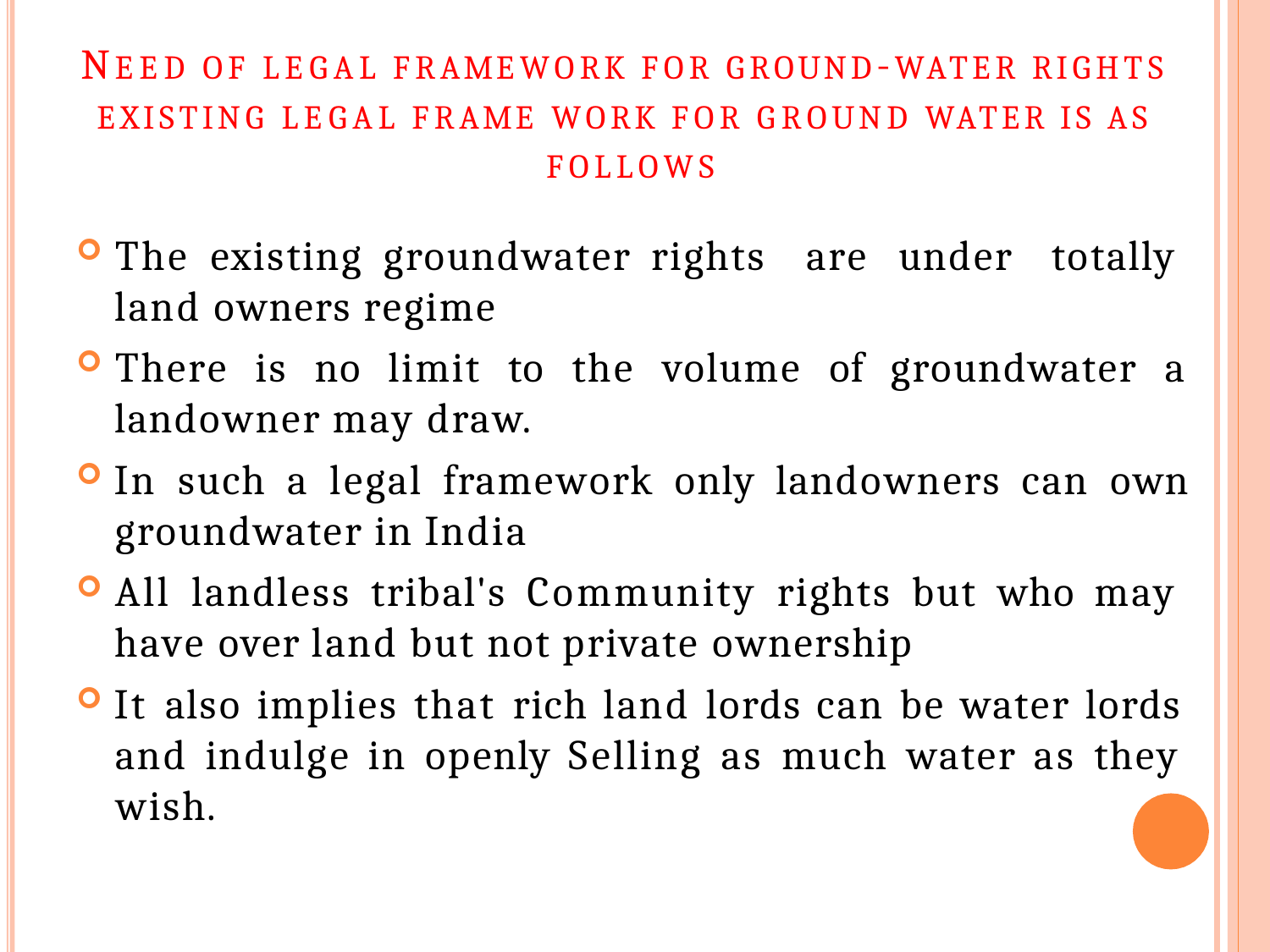

# NEED OF LEGAL FRAMEWORK FOR GROUND-WATER RIGHTS  EXISTING LEGAL FRAME WORK FOR GROUND WATER IS AS  FOLLOWS
The existing groundwater rights  are under  totally  land owners regime
There  is  no  limit  to  the  volume  of groundwater  a
landowner may draw.
In such a legal framework only landowners can own
groundwater in India
All landless tribal's Community rights but who may  have over land but not private ownership
It also implies that rich land lords can be water lords  and indulge in openly Selling as much water as they  wish.